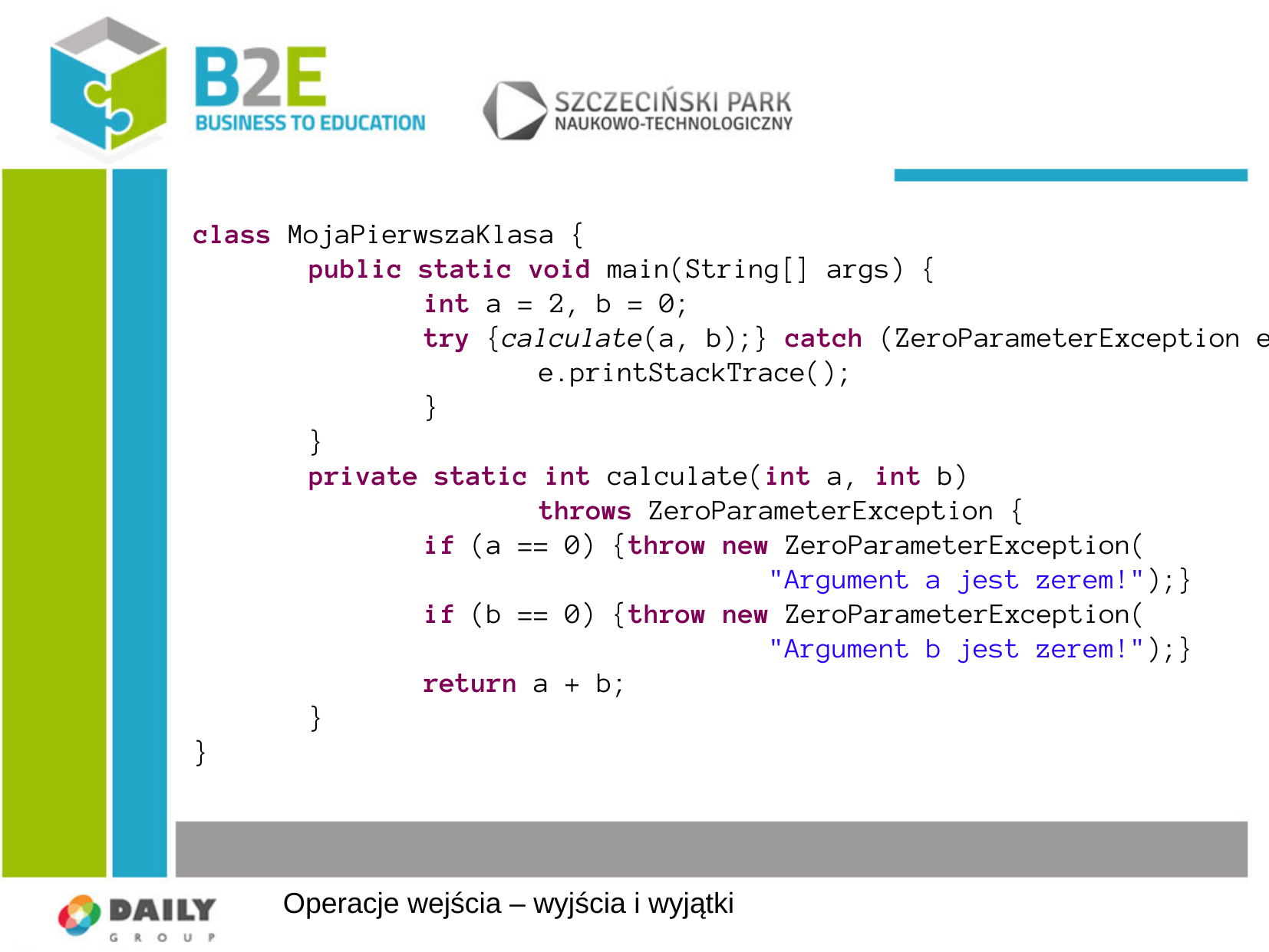

class MojaPierwszaKlasa {
	public static void main(String[] args) {
		int a = 2, b = 0;
		try {calculate(a, b);} catch (ZeroParameterException e) {
			e.printStackTrace();
		}
	}
	private static int calculate(int a, int b)
			throws ZeroParameterException {
		if (a == 0) {throw new ZeroParameterException(
					"Argument a jest zerem!");}
		if (b == 0) {throw new ZeroParameterException(
					"Argument b jest zerem!");}
		return a + b;
	}
}
Operacje wejścia – wyjścia i wyjątki